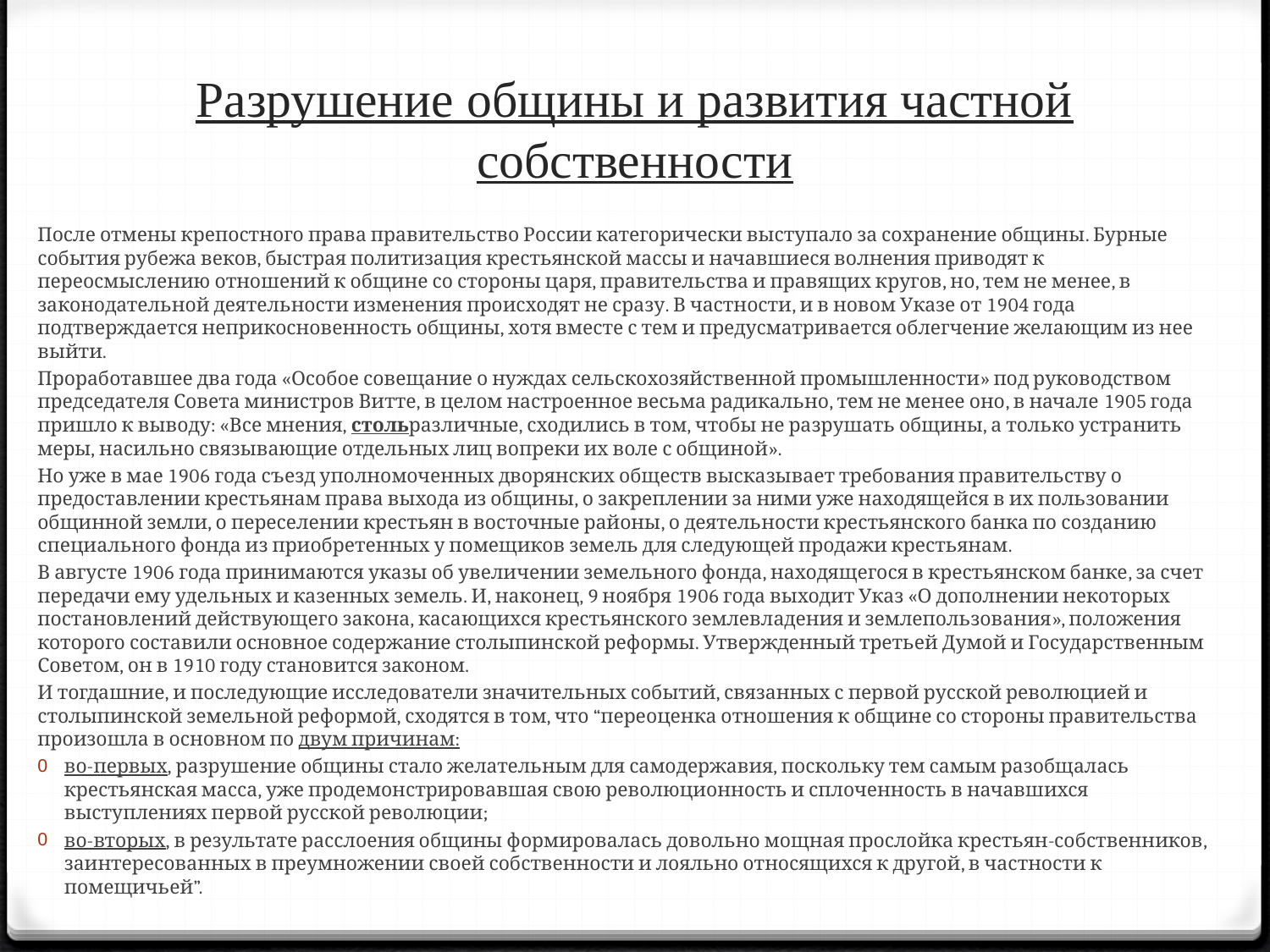

# Разрушение общины и развития частной собственности
После отмены крепостного права правительство России категорически выступало за сохранение общины. Бурные события рубежа веков, быстрая политизация крестьянской массы и начавшиеся волнения приводят к переосмыслению отношений к общине со стороны царя, правительства и правящих кругов, но, тем не менее, в законодательной деятельности изменения происходят не сразу. В частности, и в новом Указе от 1904 года подтверждается неприкосновенность общины, хотя вместе с тем и предусматривается облегчение желающим из нее выйти.
Проработавшее два года «Особое совещание о нуждах сельскохозяйственной промышленности» под руководством председателя Совета министров Витте, в целом настроенное весьма радикально, тем не менее оно, в начале 1905 года пришло к выводу: «Все мнения, стольразличные, сходились в том, чтобы не разрушать общины, а только устранить меры, насильно связывающие отдельных лиц вопреки их воле с общиной».
Но уже в мае 1906 года съезд уполномоченных дворянских обществ высказывает требования правительству о предоставлении крестьянам права выхода из общины, о закреплении за ними уже находящейся в их пользовании общинной земли, о переселении крестьян в восточные районы, о деятельности крестьянского банка по созданию специального фонда из приобретенных у помещиков земель для следующей продажи крестьянам.
В августе 1906 года принимаются указы об увеличении земельного фонда, находящегося в крестьянском банке, за счет передачи ему удельных и казенных земель. И, наконец, 9 ноября 1906 года выходит Указ «О дополнении некоторых постановлений действующего закона, касающихся крестьянского землевладения и землепользования», положения которого составили основное содержание столыпинской реформы. Утвержденный третьей Думой и Государственным Советом, он в 1910 году становится законом.
И тогдашние, и последующие исследователи значительных событий, связанных с первой русской революцией и столыпинской земельной реформой, сходятся в том, что “переоценка отношения к общине со стороны правительства произошла в основном по двум причинам:
во-первых, разрушение общины стало желательным для самодержавия, поскольку тем самым разобщалась крестьянская масса, уже продемонстрировавшая свою революционность и сплоченность в начавшихся выступлениях первой русской революции;
во-вторых, в результате расслоения общины формировалась довольно мощная прослойка крестьян-собственников, заинтересованных в преумножении своей собственности и лояльно относящихся к другой, в частности к помещичьей”.